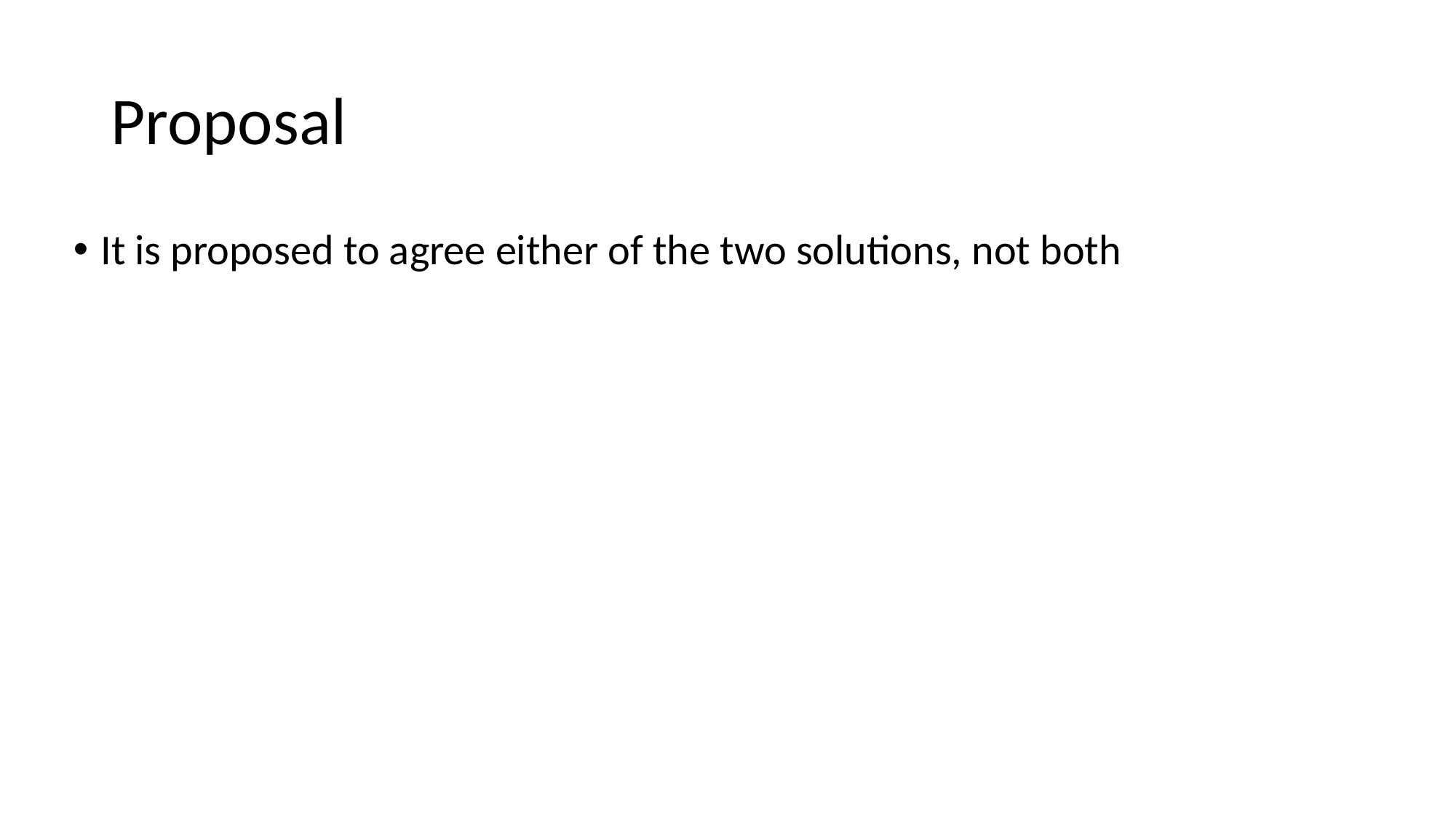

# Proposal
It is proposed to agree either of the two solutions, not both